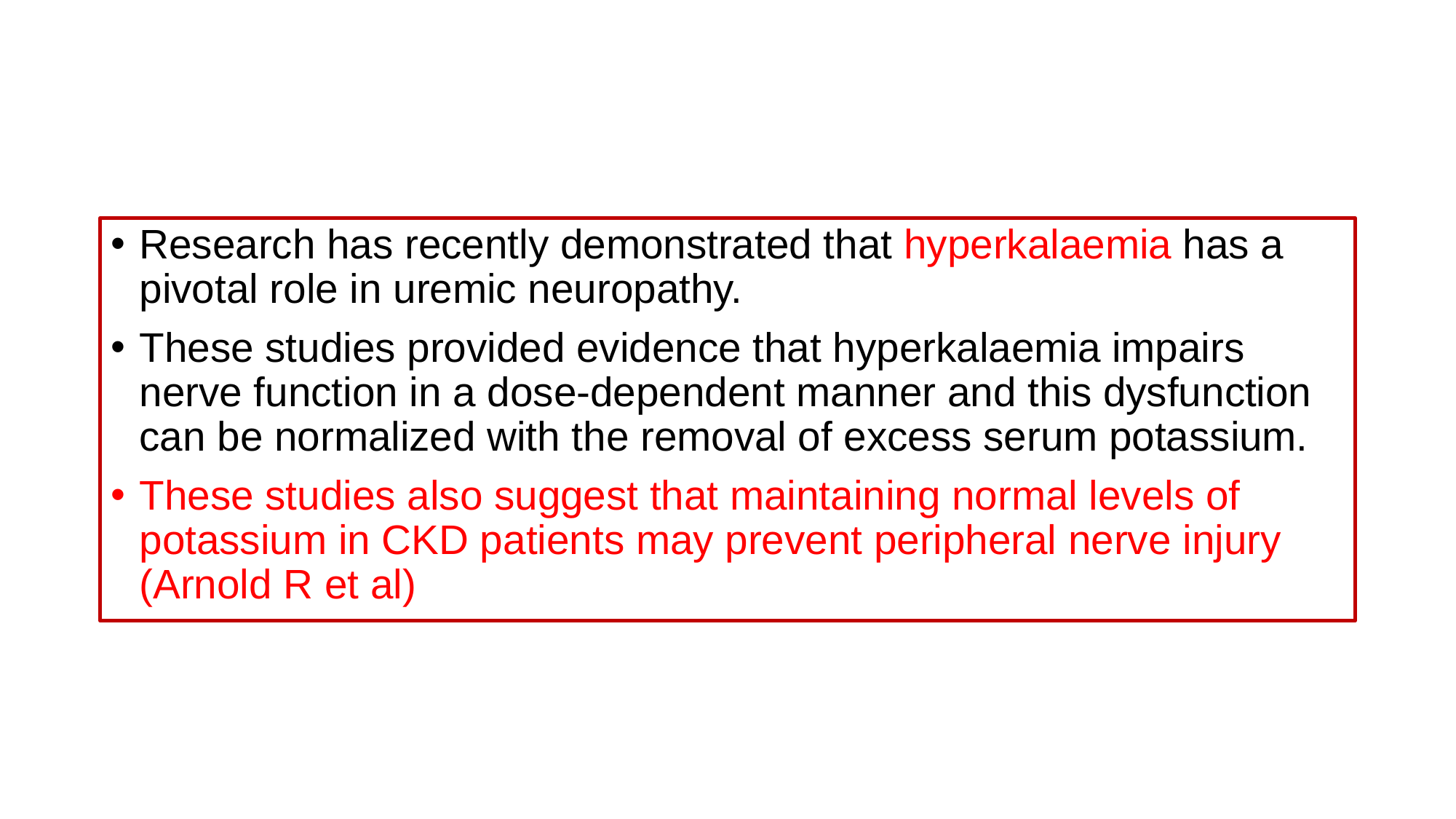

#
Research has recently demonstrated that hyperkalaemia has a pivotal role in uremic neuropathy.
These studies provided evidence that hyperkalaemia impairs nerve function in a dose-dependent manner and this dysfunction can be normalized with the removal of excess serum potassium.
These studies also suggest that maintaining normal levels of potassium in CKD patients may prevent peripheral nerve injury (Arnold R et al)